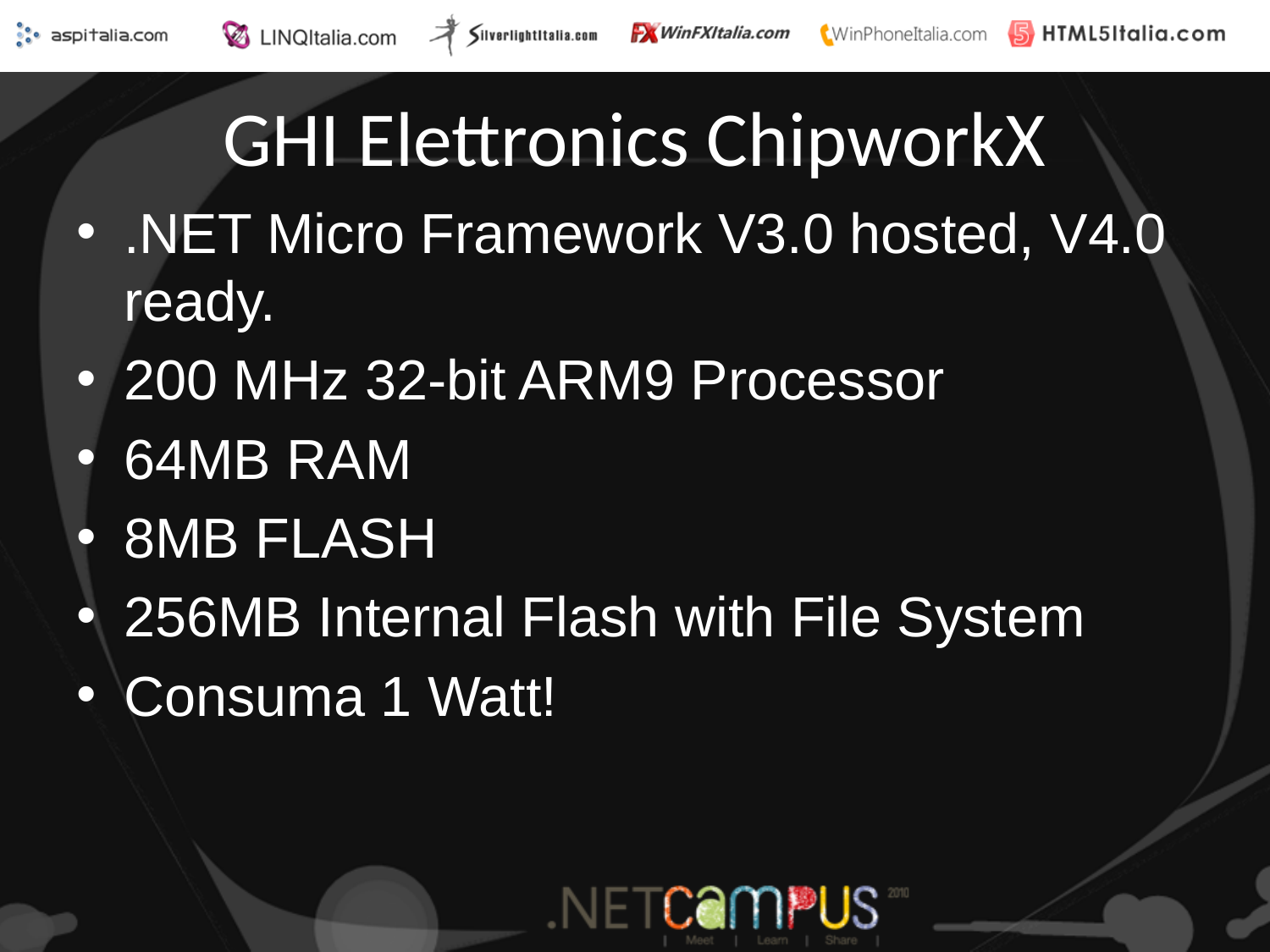

# GHI Elettronics ChipworkX
.NET Micro Framework V3.0 hosted, V4.0 ready.
200 MHz 32-bit ARM9 Processor
64MB RAM
8MB FLASH
256MB Internal Flash with File System
Consuma 1 Watt!